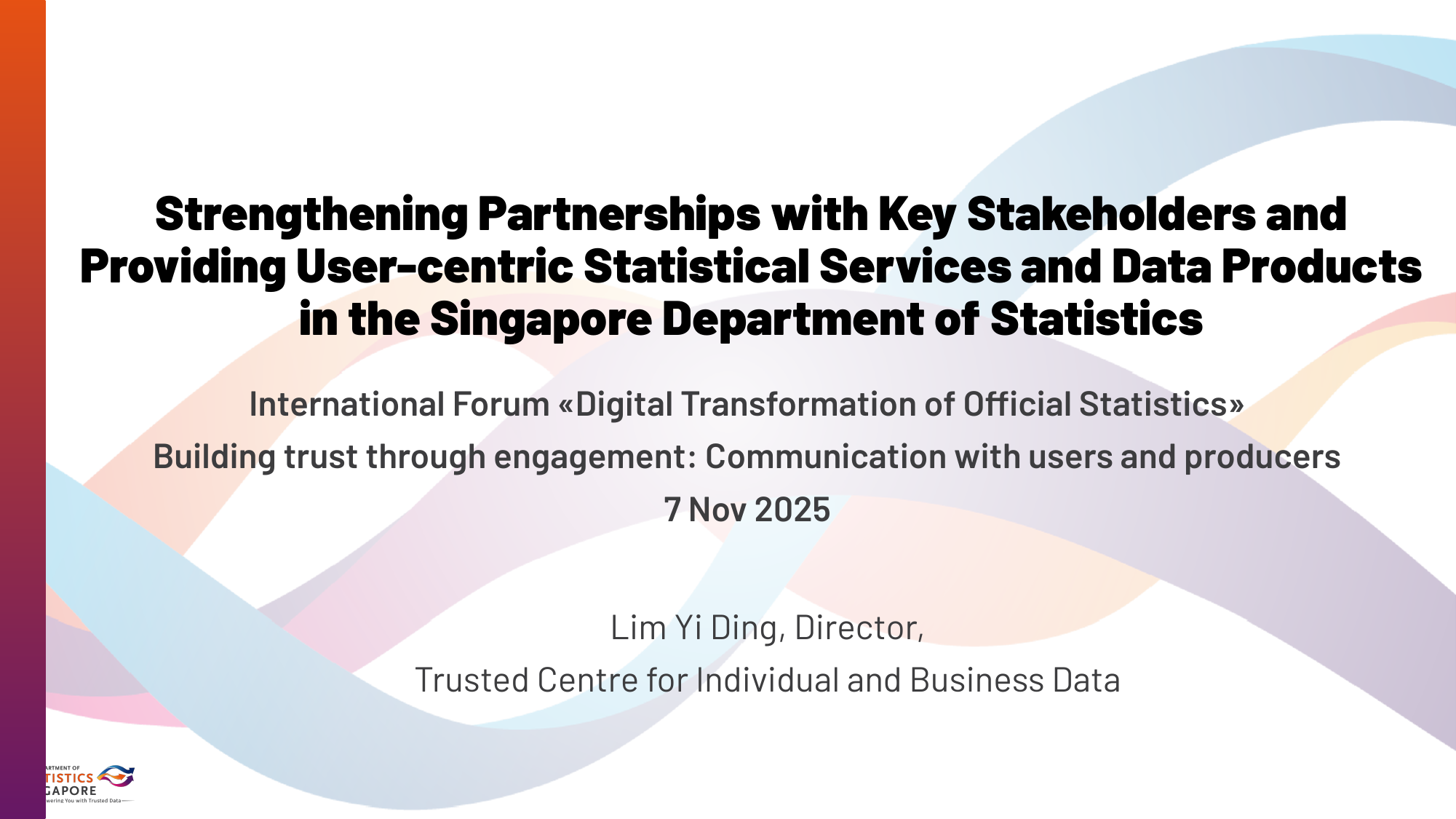

# Strengthening Partnerships with Key Stakeholders and Providing User-centric Statistical Services and Data Products in the Singapore Department of Statistics
International Forum «Digital Transformation of Official Statistics»
Building trust through engagement: Communication with users and producers
7 Nov 2025

Lim Yi Ding, Director,
Trusted Centre for Individual and Business Data